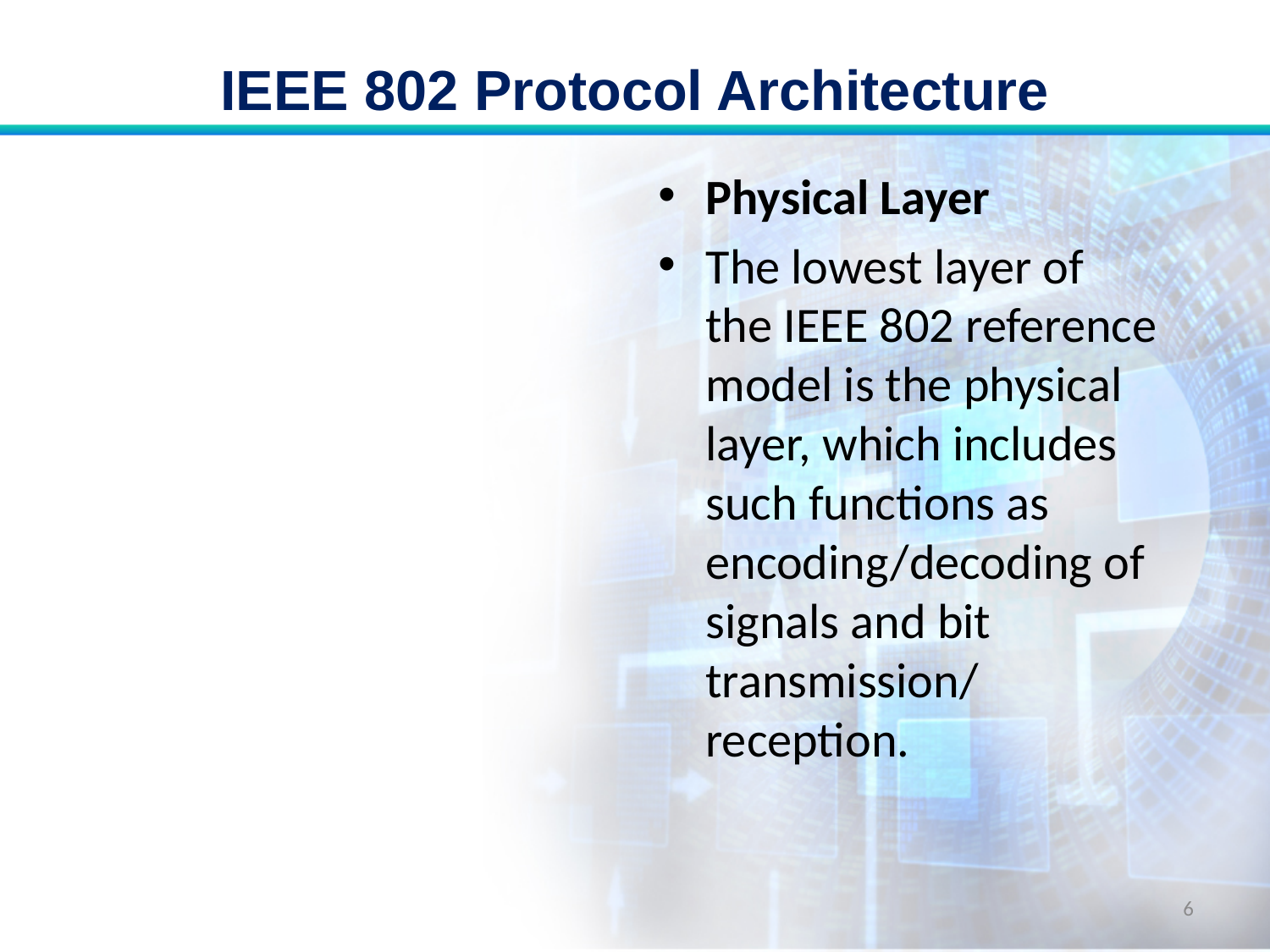

# IEEE 802 Protocol Architecture
Physical Layer
The lowest layer of the IEEE 802 reference model is the physical layer, which includes such functions as encoding/decoding of signals and bit transmission/ reception.
6